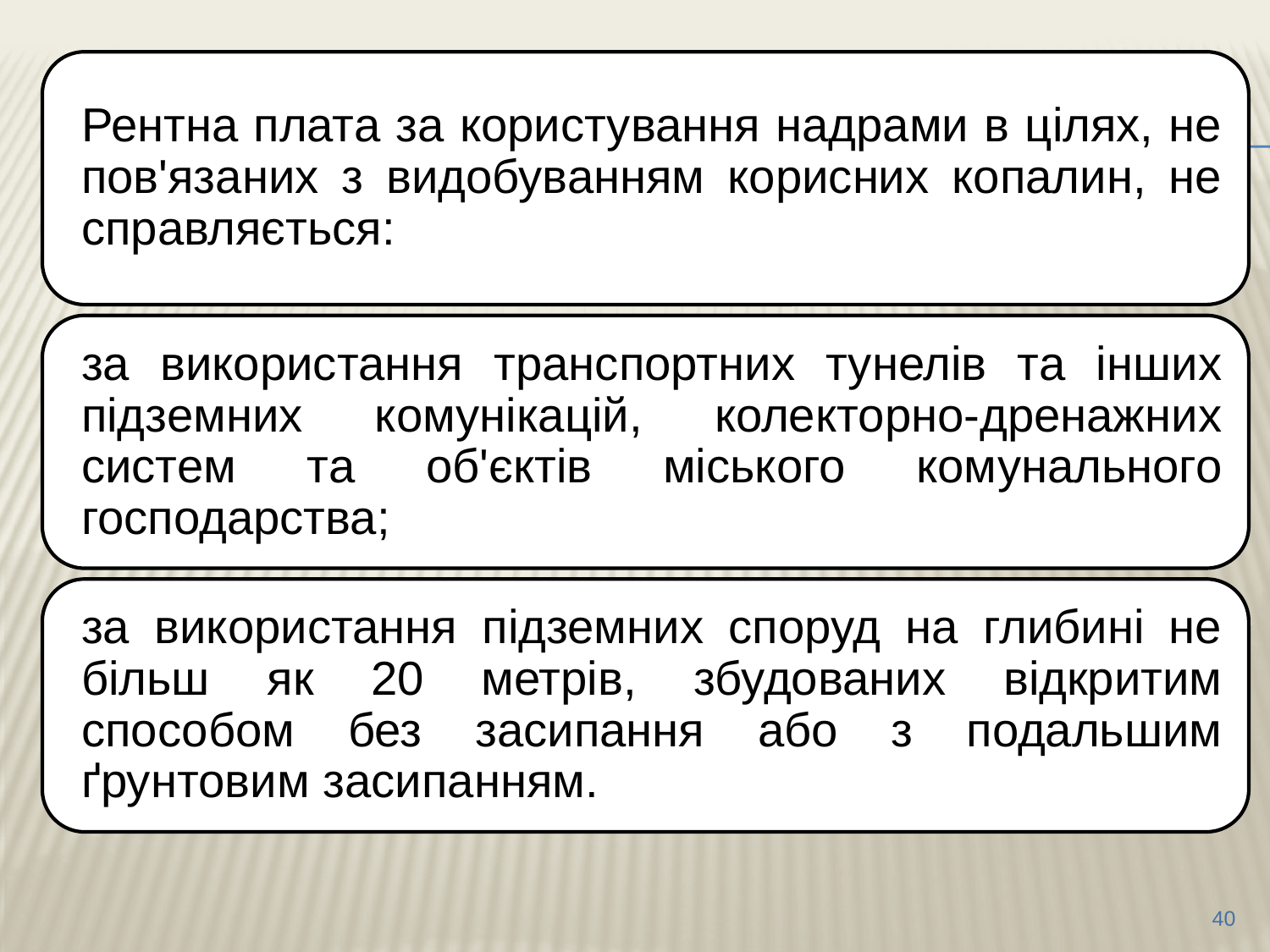

Рентна плата за користування надрами в цілях, не пов'язаних з видобуванням корисних копалин, не справляється:
за використання транспортних тунелів та інших підземних комунікацій, колекторно-дренажних систем та об'єктів міського комунального господарства;
за використання підземних споруд на глибині не більш як 20 метрів, збудованих відкритим способом без засипання або з подальшим ґрунтовим засипанням.
40